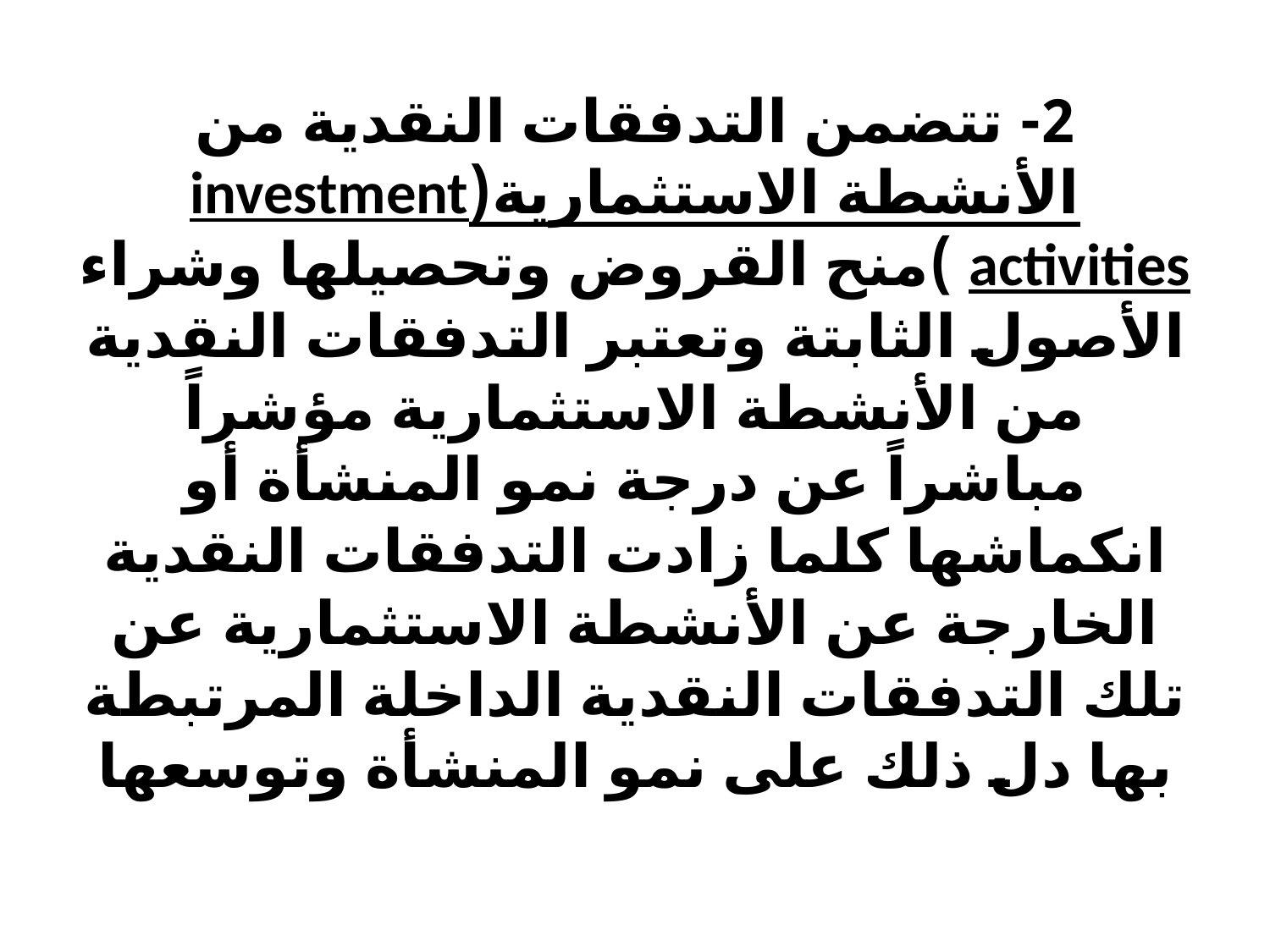

# 2- تتضمن التدفقات النقدية من الأنشطة الاستثمارية(investment activities )منح القروض وتحصيلها وشراء الأصول الثابتة وتعتبر التدفقات النقدية من الأنشطة الاستثمارية مؤشراً مباشراً عن درجة نمو المنشأة أو انكماشها كلما زادت التدفقات النقدية الخارجة عن الأنشطة الاستثمارية عن تلك التدفقات النقدية الداخلة المرتبطة بها دل ذلك على نمو المنشأة وتوسعها